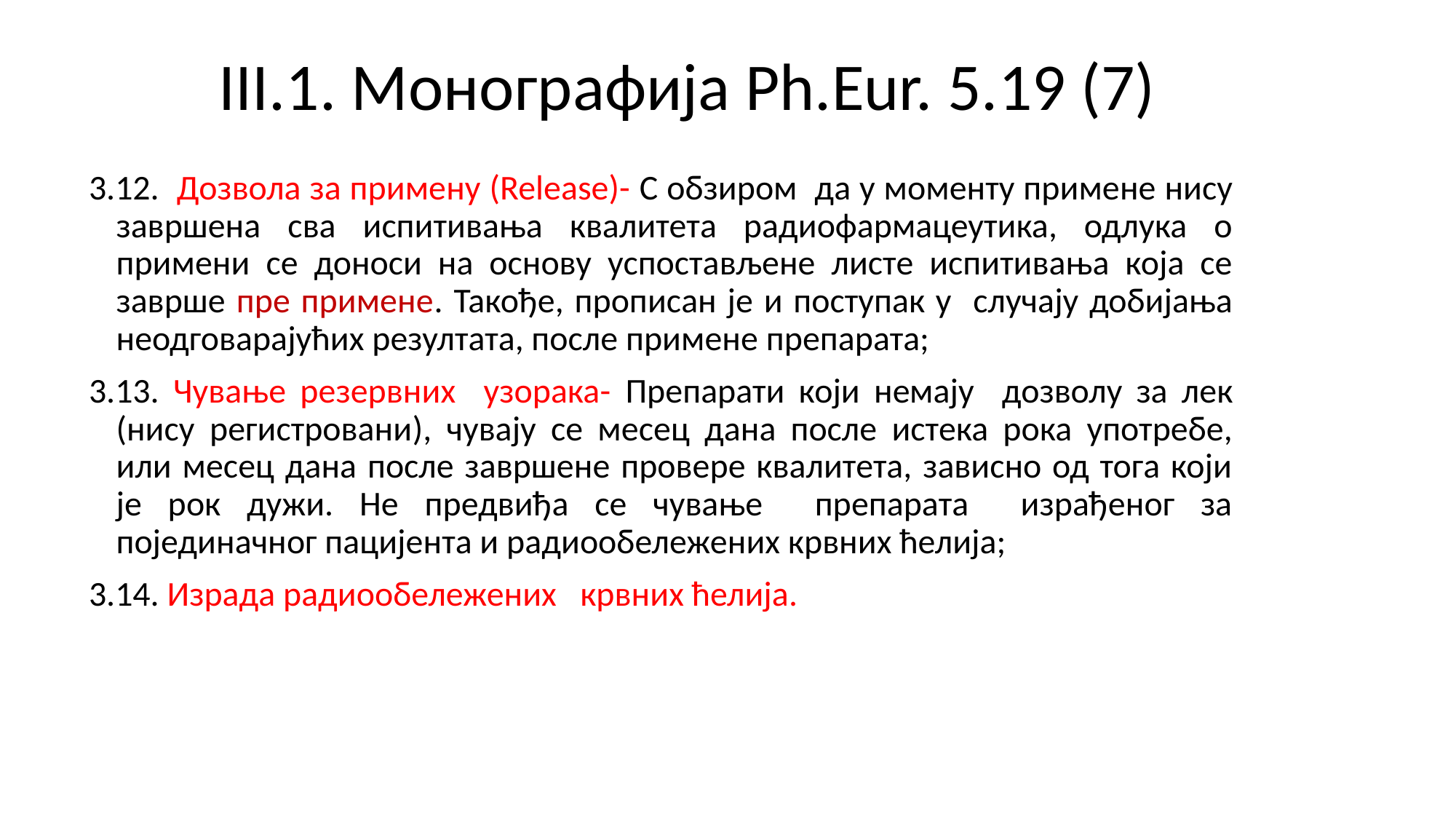

# III.1. Монографија Ph.Eur. 5.19 (7)
3.12.  Дозвола за примену (Release)- С обзиром  да у моменту примене нису завршена сва испитивања квалитетa рaдиофармaцеутика, одлука о примени се доноси на основу успостављене листе испитивања која се заврше пре примене. Такође, прописан је и поступак у  случају добијања неодговарајућих резултатa, после примене препарата;
3.13. Чување резeрвних  узорака- Препарати који немају  дозволу за лек (нису регистровани), чувају се месец дана после истека рока употребе, или месец дана после завршенe провере квалитета, зависно од тога који је рок дужи. Не предвиђа се чување  препарата  израђеног зa појединачног пацијента и радиообележених крвних ћелија;
3.14. Израда радиообележених   крвних ћелија.